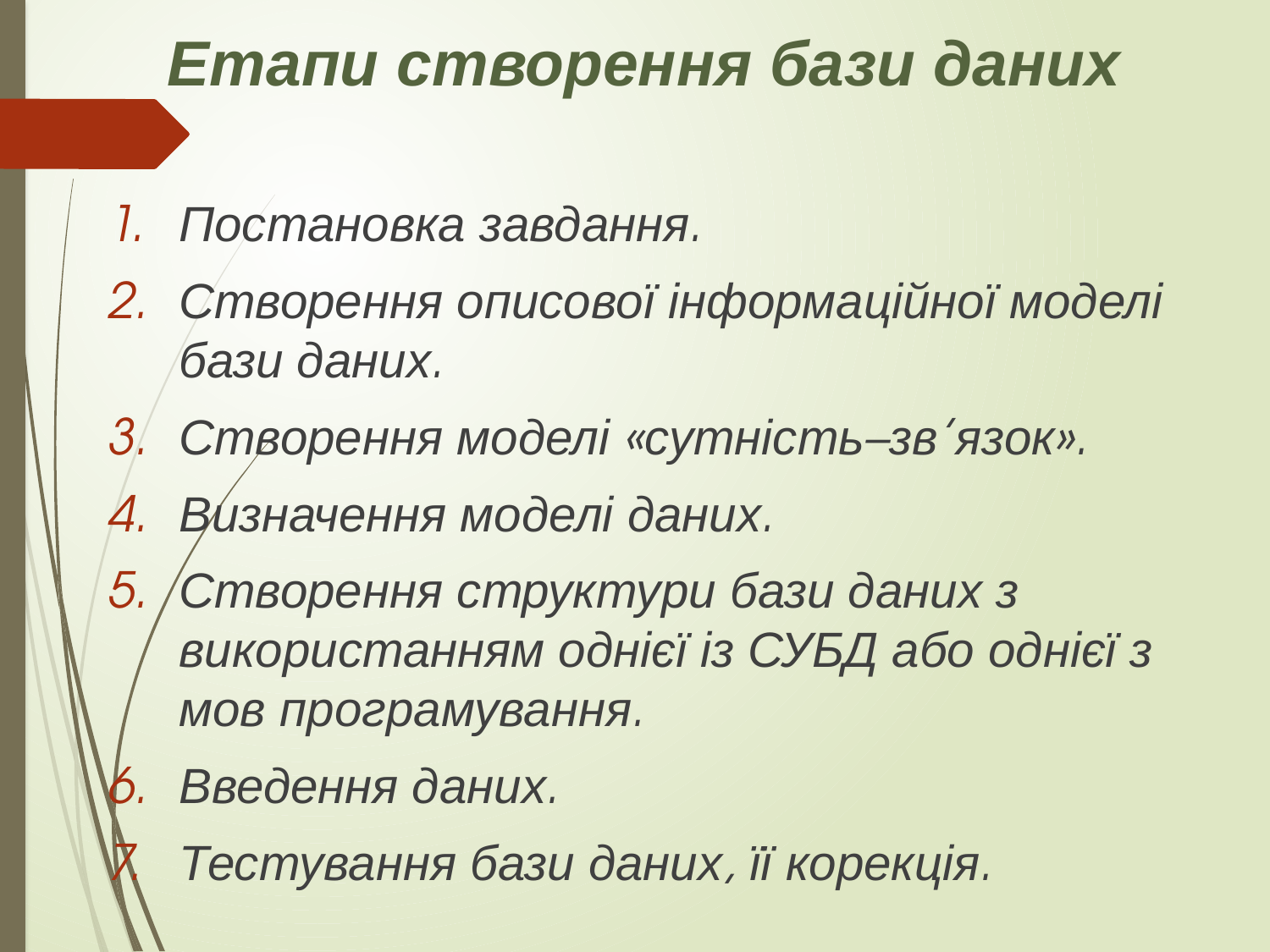

# Етапи створення бази даних
Постановка завдання.
Створення описової інформаційної моделі бази даних.
Створення моделі «сутність–зв’язок».
Визначення моделі даних.
Створення структури бази даних з використанням однієї із СУБД або однієї з мов програмування.
Введення даних.
Тестування бази даних, її корекція.